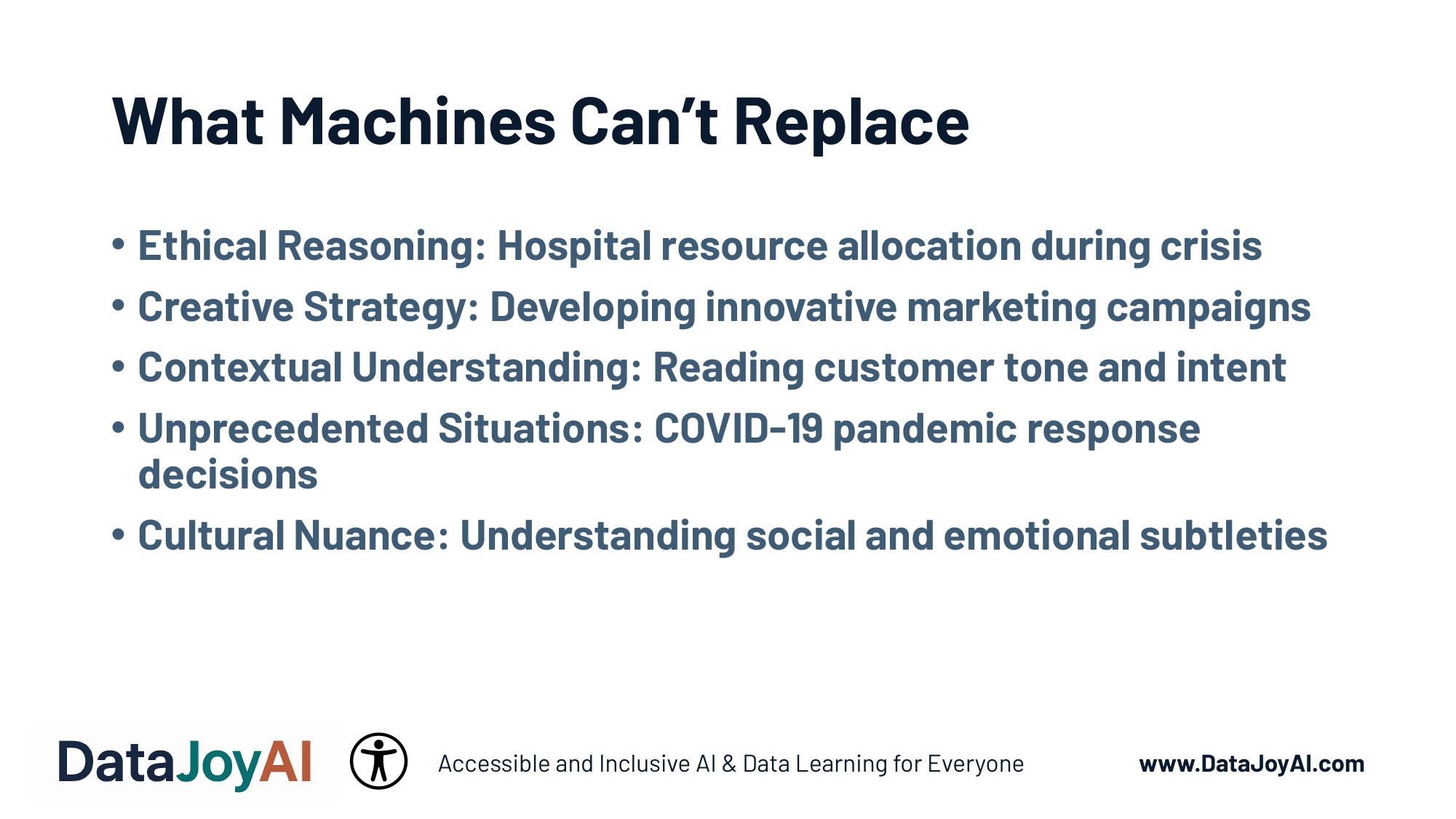

# What Machines Can’t Replace
Ethical Reasoning: Hospital resource allocation during crisis
Creative Strategy: Developing innovative marketing campaigns
Contextual Understanding: Reading customer tone and intent
Unprecedented Situations: COVID-19 pandemic response decisions
Cultural Nuance: Understanding social and emotional subtleties